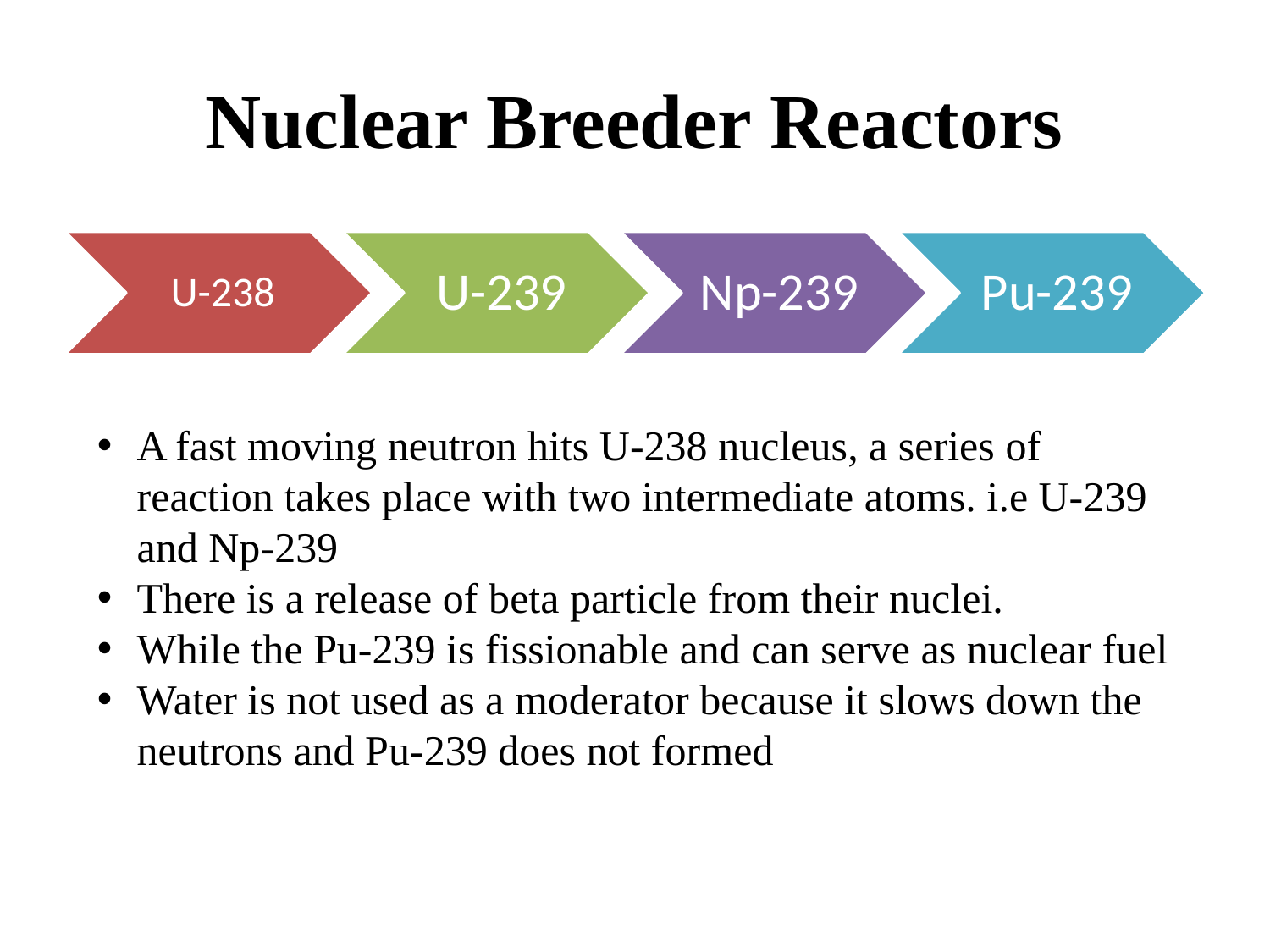

# Nuclear Breeder Reactors
U-238
U-239
Np-239
Pu-239
A fast moving neutron hits U-238 nucleus, a series of reaction takes place with two intermediate atoms. i.e U-239 and Np-239
There is a release of beta particle from their nuclei.
While the Pu-239 is fissionable and can serve as nuclear fuel
Water is not used as a moderator because it slows down the neutrons and Pu-239 does not formed